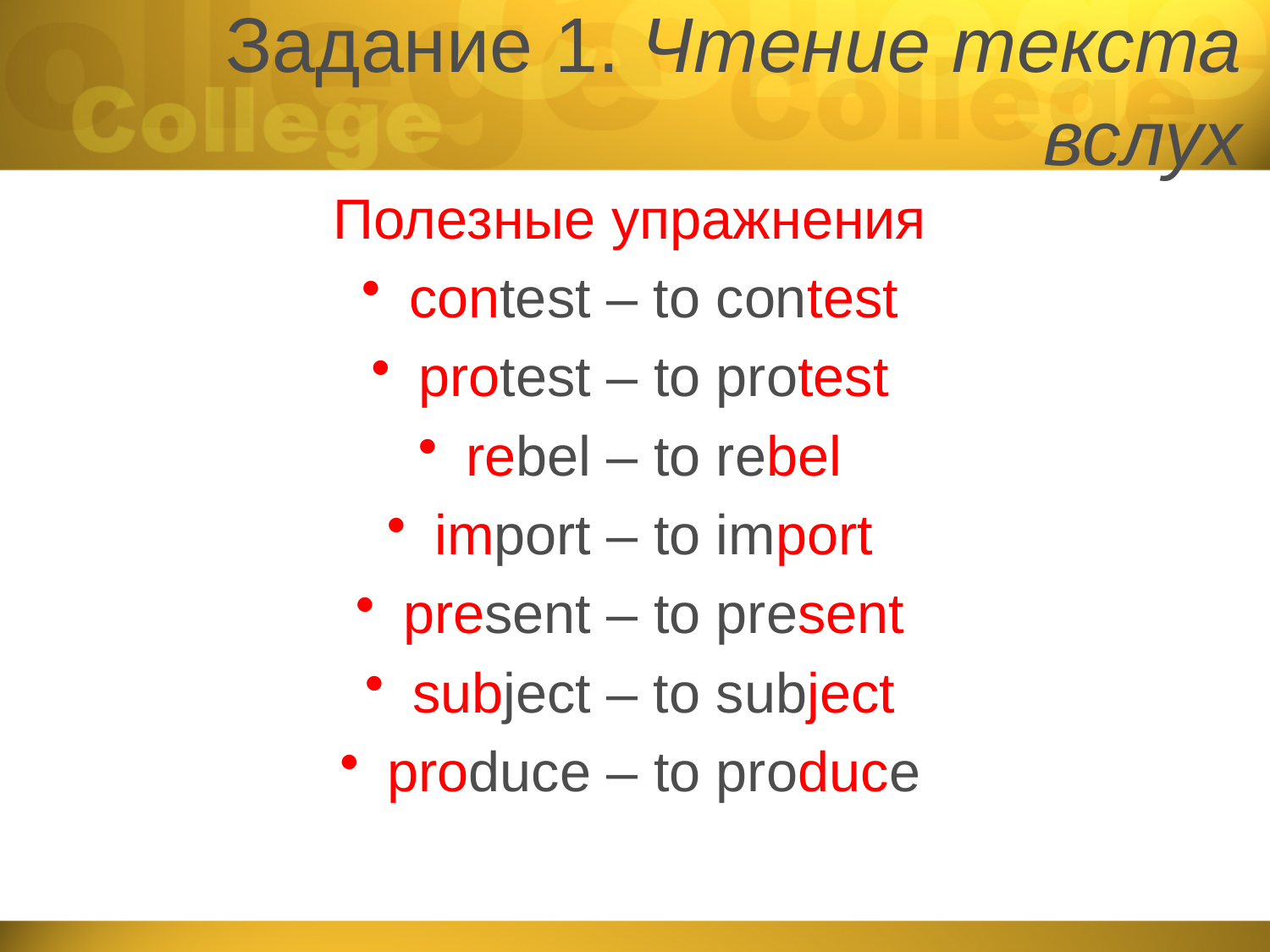

# Задание 1. Чтение текста вслух
Полезные упражнения
contest – to contest
protest – to protest
rebel – to rebel
import – to import
present – to present
subject – to subject
produce – to produce